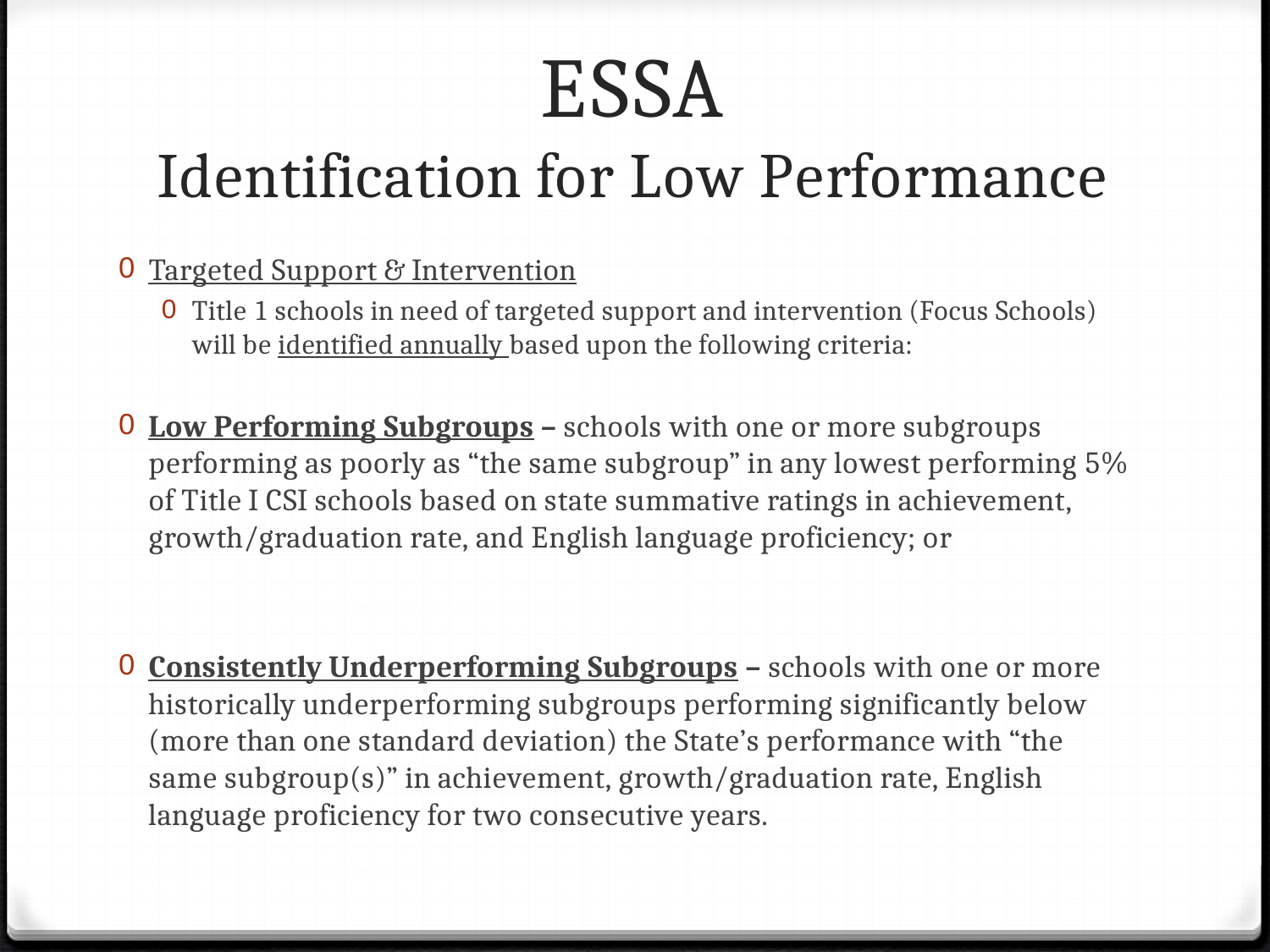

# ESSA Identification for Low Performance
Targeted Support & Intervention
Title 1 schools in need of targeted support and intervention (Focus Schools) will be identified annually based upon the following criteria:

Low Performing Subgroups – schools with one or more subgroups performing as poorly as “the same subgroup” in any lowest performing 5% of Title I CSI schools based on state summative ratings in achievement, growth/graduation rate, and English language proficiency; or

Consistently Underperforming Subgroups – schools with one or more historically underperforming subgroups performing significantly below (more than one standard deviation) the State’s performance with “the same subgroup(s)” in achievement, growth/graduation rate, English language proficiency for two consecutive years.